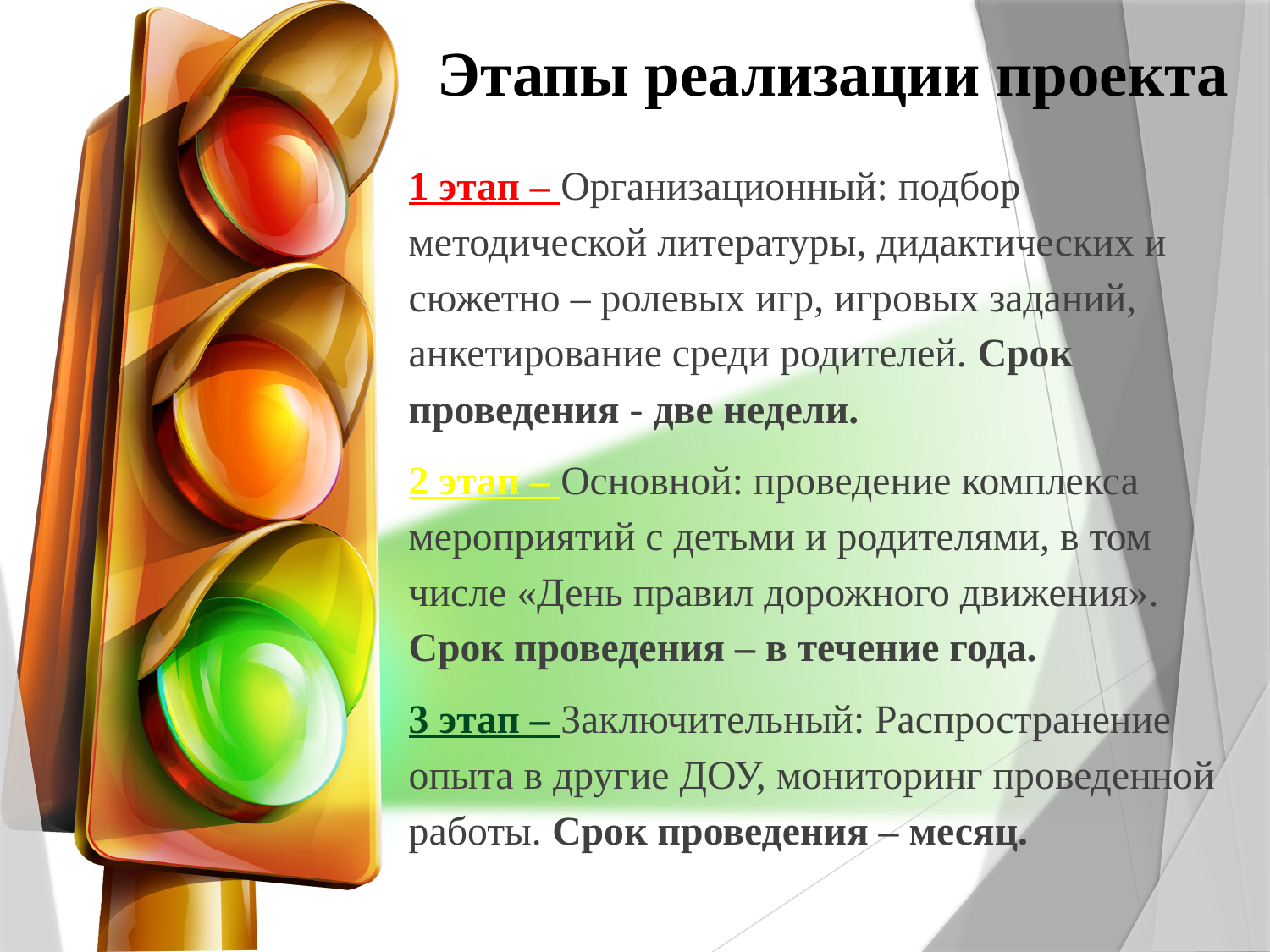

# Этапы реализации проекта
1 этап – Организационный: подбор методической литературы, дидактических и сюжетно – ролевых игр, игровых заданий, анкетирование среди родителей. Срок проведения - две недели.
2 этап – Основной: проведение комплекса мероприятий с детьми и родителями, в том числе «День правил дорожного движения». Срок проведения – в течение года.
3 этап – Заключительный: Распространение опыта в другие ДОУ, мониторинг проведенной работы. Срок проведения – месяц.